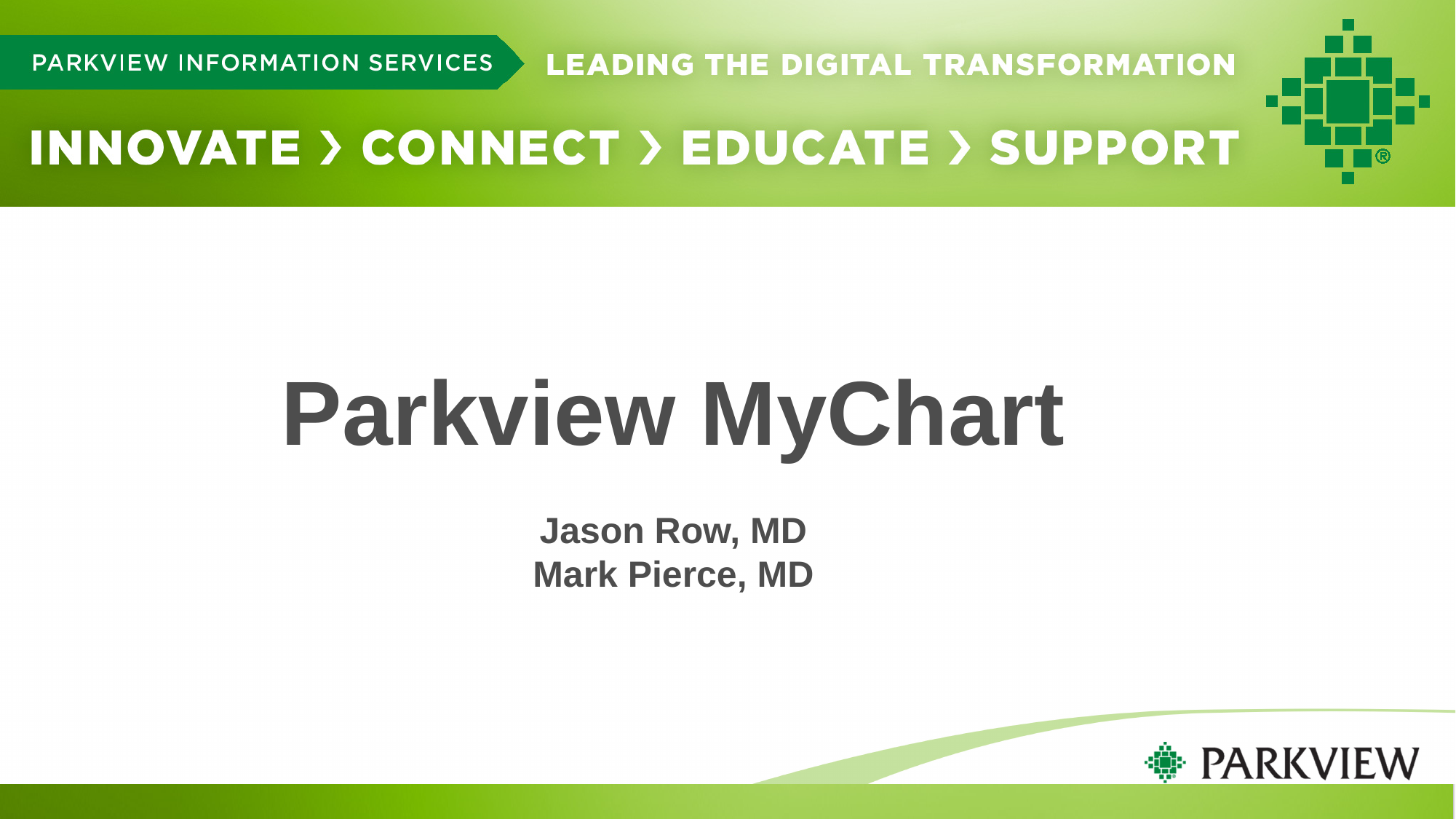

Parkview MyChart

Jason Row, MD
Mark Pierce, MD